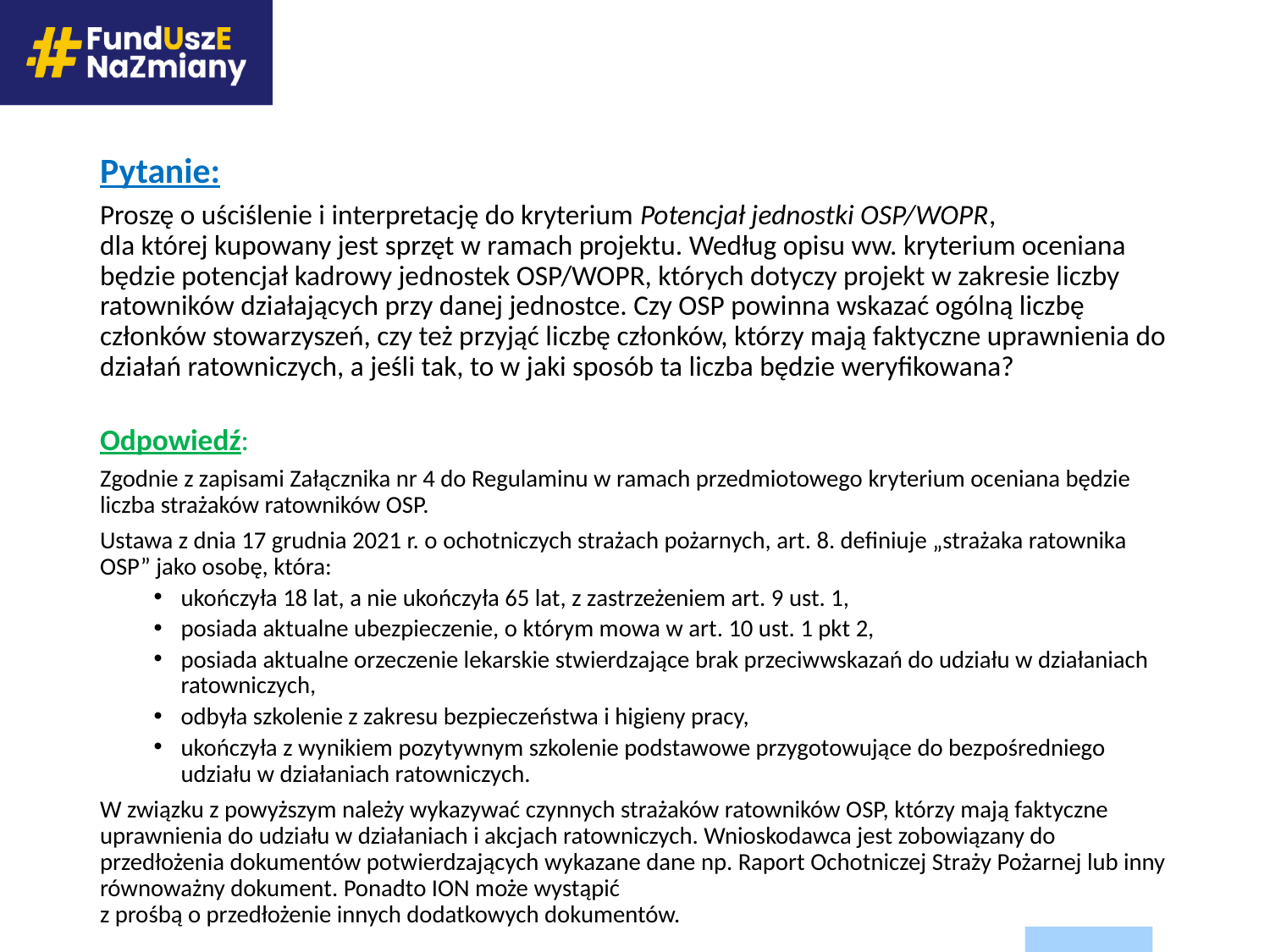

# Pytanie: Proszę o uściślenie i interpretację do kryterium Potencjał jednostki OSP/WOPR, dla której kupowany jest sprzęt w ramach projektu. Według opisu ww. kryterium oceniana będzie potencjał kadrowy jednostek OSP/WOPR, których dotyczy projekt w zakresie liczby ratowników działających przy danej jednostce. Czy OSP powinna wskazać ogólną liczbę członków stowarzyszeń, czy też przyjąć liczbę członków, którzy mają faktyczne uprawnienia do działań ratowniczych, a jeśli tak, to w jaki sposób ta liczba będzie weryfikowana?

Odpowiedź:
Zgodnie z zapisami Załącznika nr 4 do Regulaminu w ramach przedmiotowego kryterium oceniana będzie liczba strażaków ratowników OSP.
Ustawa z dnia 17 grudnia 2021 r. o ochotniczych strażach pożarnych, art. 8. definiuje „strażaka ratownika OSP” jako osobę, która:
ukończyła 18 lat, a nie ukończyła 65 lat, z zastrzeżeniem art. 9 ust. 1,
posiada aktualne ubezpieczenie, o którym mowa w art. 10 ust. 1 pkt 2,
posiada aktualne orzeczenie lekarskie stwierdzające brak przeciwwskazań do udziału w działaniach ratowniczych,
odbyła szkolenie z zakresu bezpieczeństwa i higieny pracy,
ukończyła z wynikiem pozytywnym szkolenie podstawowe przygotowujące do bezpośredniego udziału w działaniach ratowniczych.
W związku z powyższym należy wykazywać czynnych strażaków ratowników OSP, którzy mają faktyczne uprawnienia do udziału w działaniach i akcjach ratowniczych. Wnioskodawca jest zobowiązany do przedłożenia dokumentów potwierdzających wykazane dane np. Raport Ochotniczej Straży Pożarnej lub inny równoważny dokument. Ponadto ION może wystąpić
z prośbą o przedłożenie innych dodatkowych dokumentów.